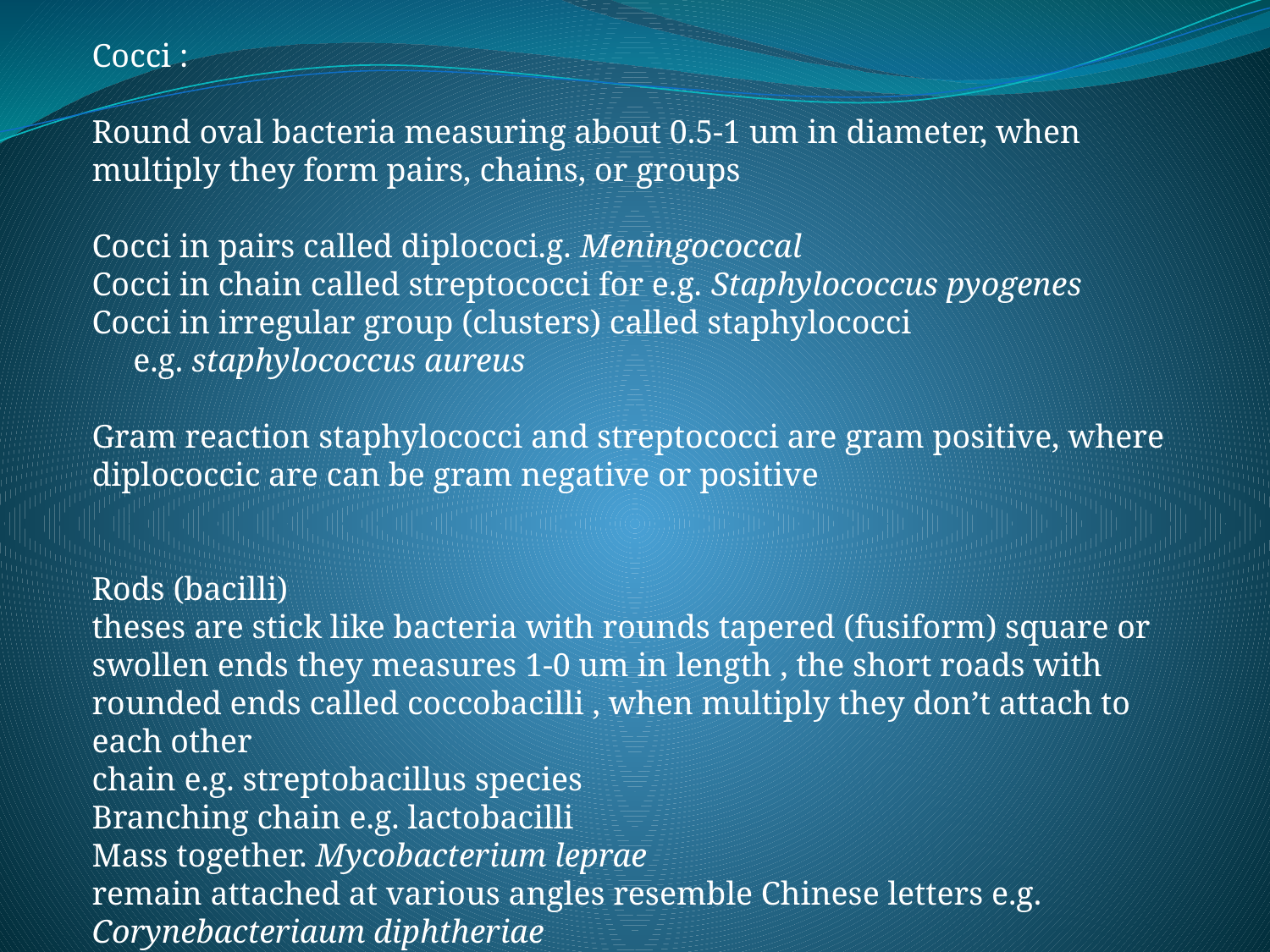

Cocci :

Round oval bacteria measuring about 0.5-1 um in diameter, when multiply they form pairs, chains, or groups

Cocci in pairs called diplococi.g. Meningococcal
Cocci in chain called streptococci for e.g. Staphylococcus pyogenes
Cocci in irregular group (clusters) called staphylococci
     e.g. staphylococcus aureus

Gram reaction staphylococci and streptococci are gram positive, where diplococcic are can be gram negative or positive

Rods (bacilli)
theses are stick like bacteria with rounds tapered (fusiform) square or swollen ends they measures 1-0 um in length , the short roads with rounded ends called coccobacilli , when multiply they don’t attach to each other
chain e.g. streptobacillus species
Branching chain e.g. lactobacilli
Mass together. Mycobacterium leprae
remain attached at various angles resemble Chinese letters e.g. Corynebacteriaum diphtheriae